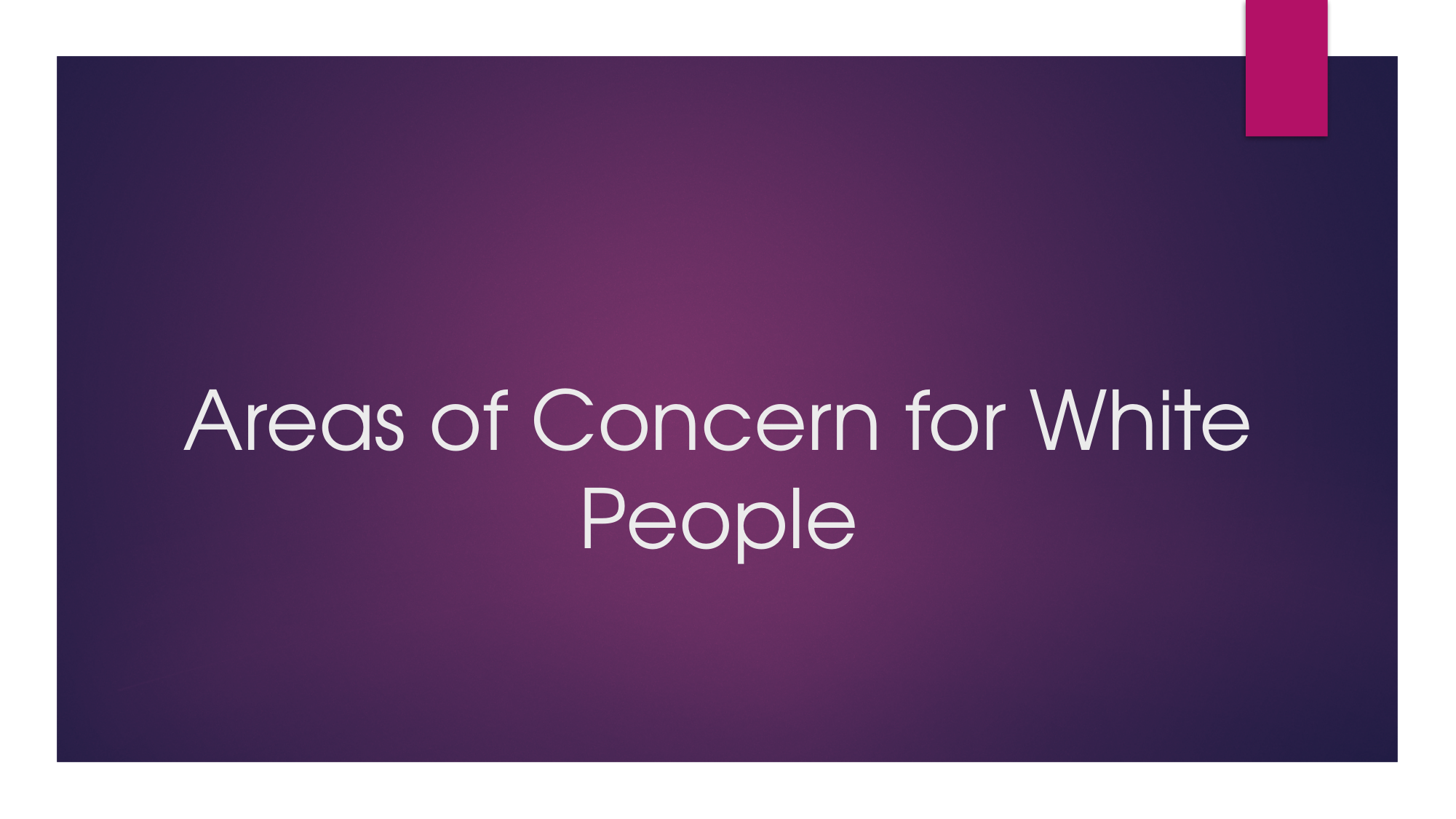

# Areas of Concern for White People